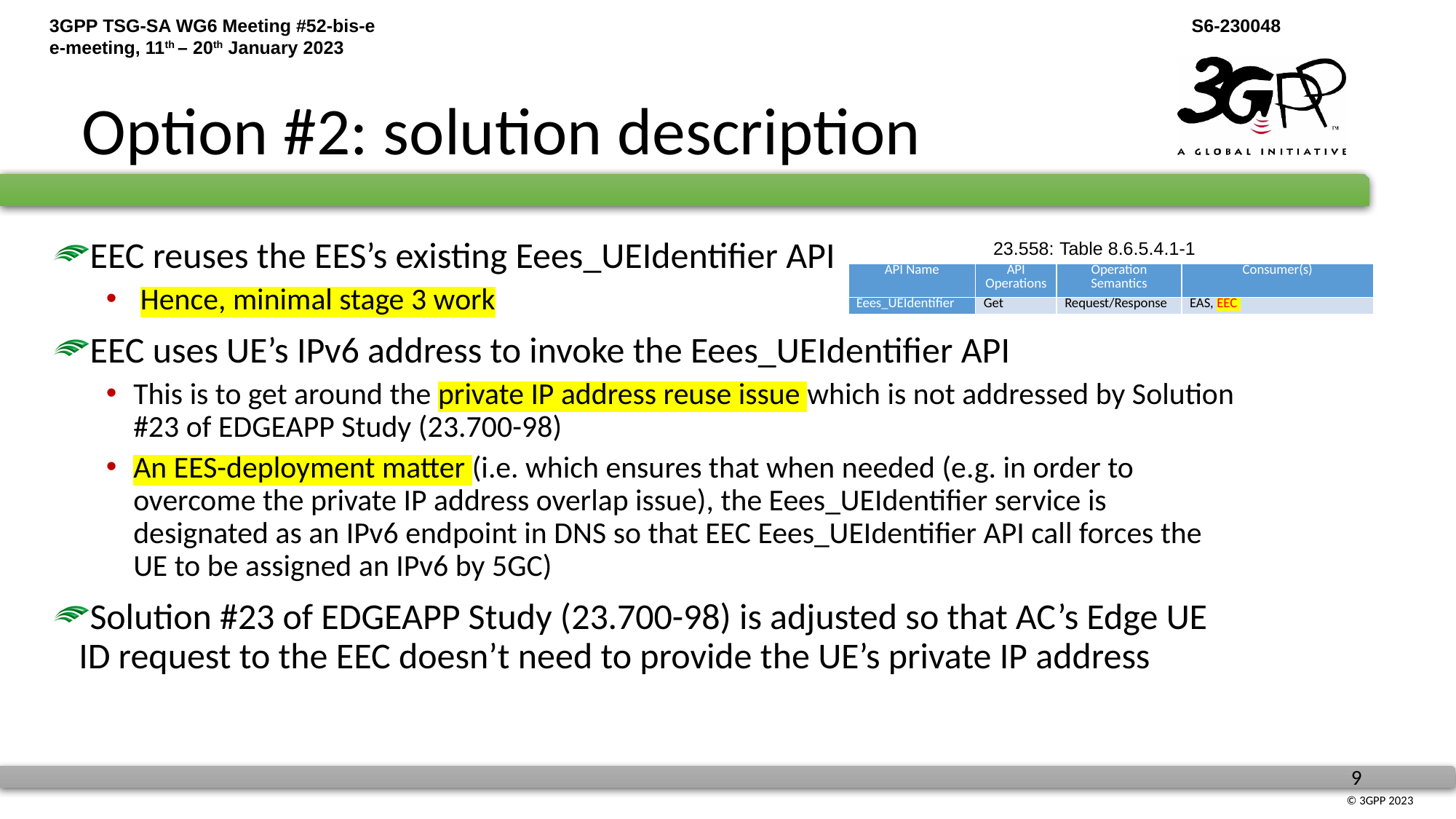

# Option #2: solution description
EEC reuses the EES’s existing Eees_UEIdentifier API
 Hence, minimal stage 3 work
EEC uses UE’s IPv6 address to invoke the Eees_UEIdentifier API
This is to get around the private IP address reuse issue which is not addressed by Solution #23 of EDGEAPP Study (23.700-98)
An EES-deployment matter (i.e. which ensures that when needed (e.g. in order to overcome the private IP address overlap issue), the Eees_UEIdentifier service is designated as an IPv6 endpoint in DNS so that EEC Eees_UEIdentifier API call forces the UE to be assigned an IPv6 by 5GC)
Solution #23 of EDGEAPP Study (23.700-98) is adjusted so that AC’s Edge UE ID request to the EEC doesn’t need to provide the UE’s private IP address

23.558: Table 8.6.5.4.1-1
| API Name | API Operations | Operation Semantics | Consumer(s) |
| --- | --- | --- | --- |
| Eees\_UEIdentifier | Get | Request/Response | EAS, EEC |